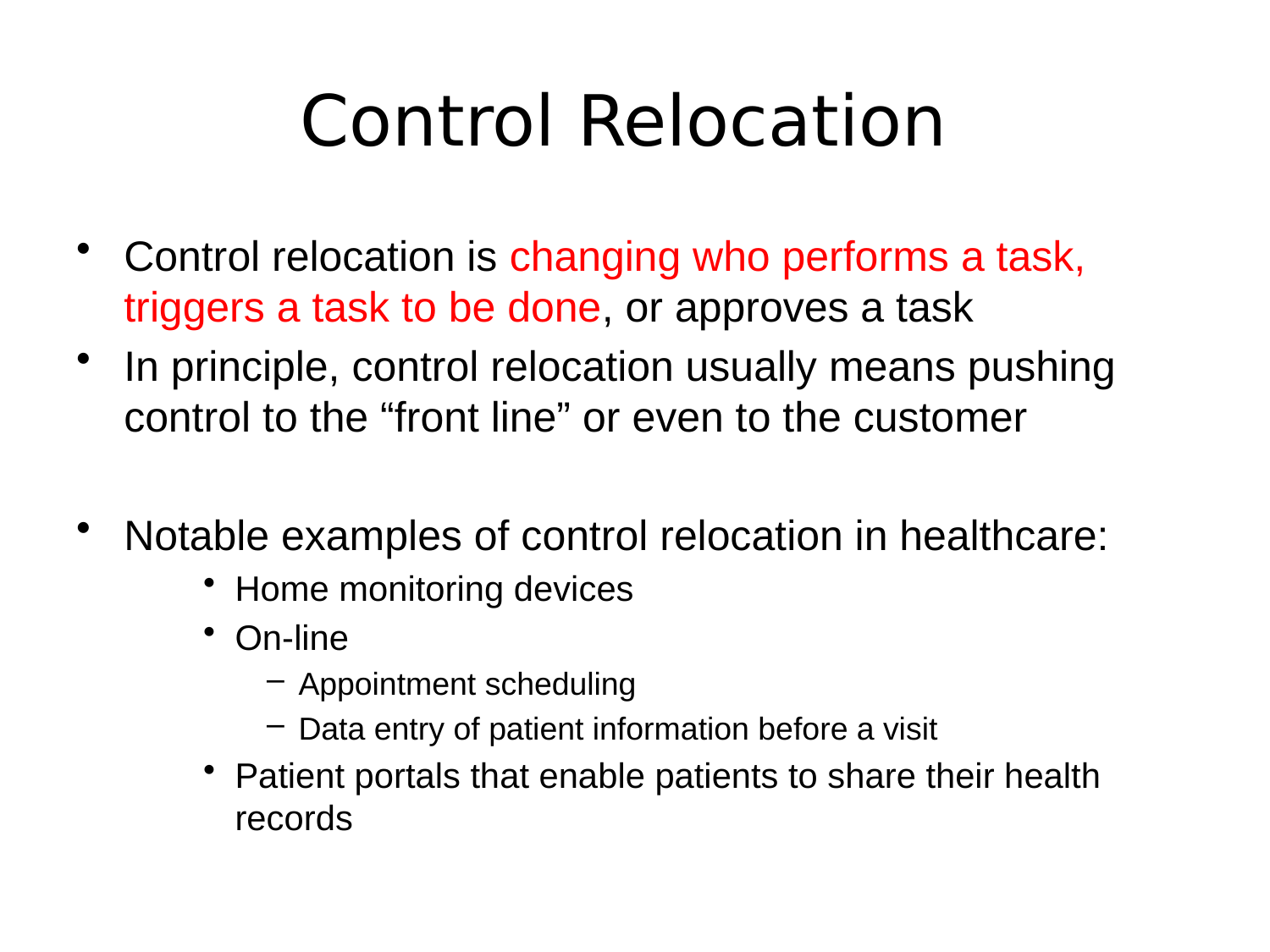

# Control Relocation
Control relocation is changing who performs a task, triggers a task to be done, or approves a task
In principle, control relocation usually means pushing control to the “front line” or even to the customer

Notable examples of control relocation in healthcare:
Home monitoring devices
On-line
Appointment scheduling
Data entry of patient information before a visit
Patient portals that enable patients to share their health records